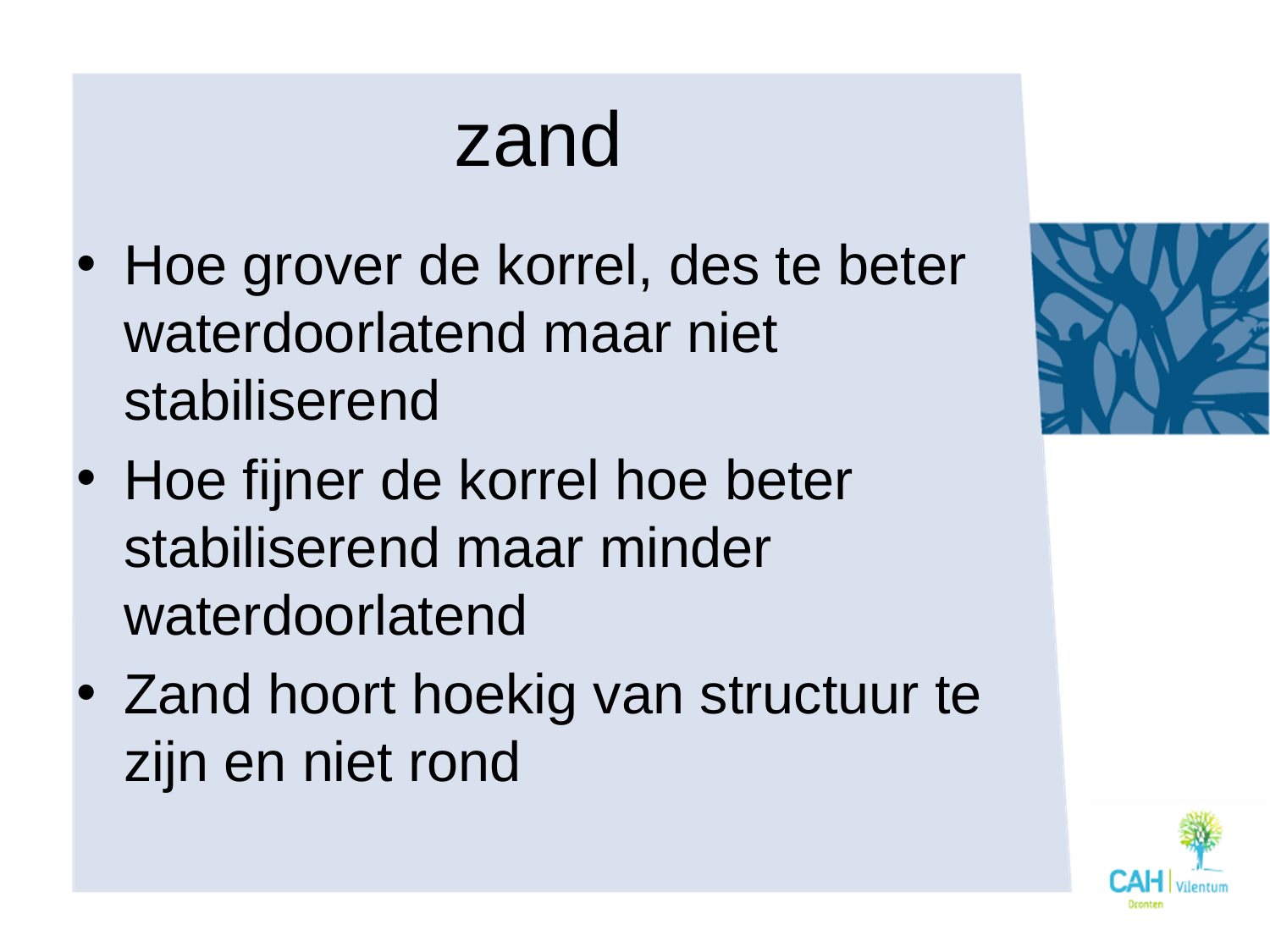

# zand
Hoe grover de korrel, des te beter waterdoorlatend maar niet stabiliserend
Hoe fijner de korrel hoe beter stabiliserend maar minder waterdoorlatend
Zand hoort hoekig van structuur te zijn en niet rond